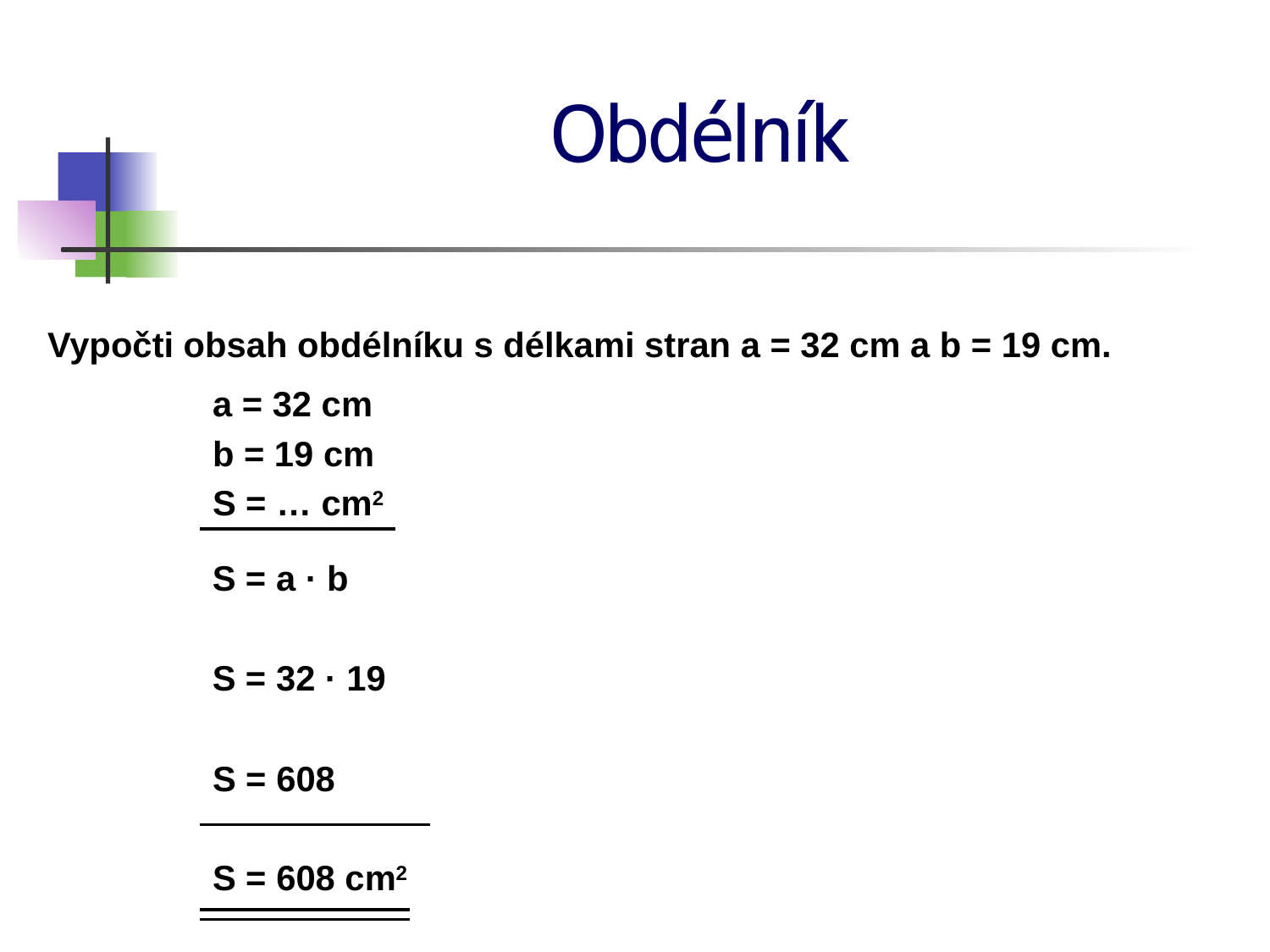

# Obdélník
Vypočti obsah obdélníku s délkami stran a = 32 cm a b = 19 cm.
a = 32 cm
b = 19 cm
S = … cm2
S = a · b
S = 32 · 19
S = 608
S = 608 cm2